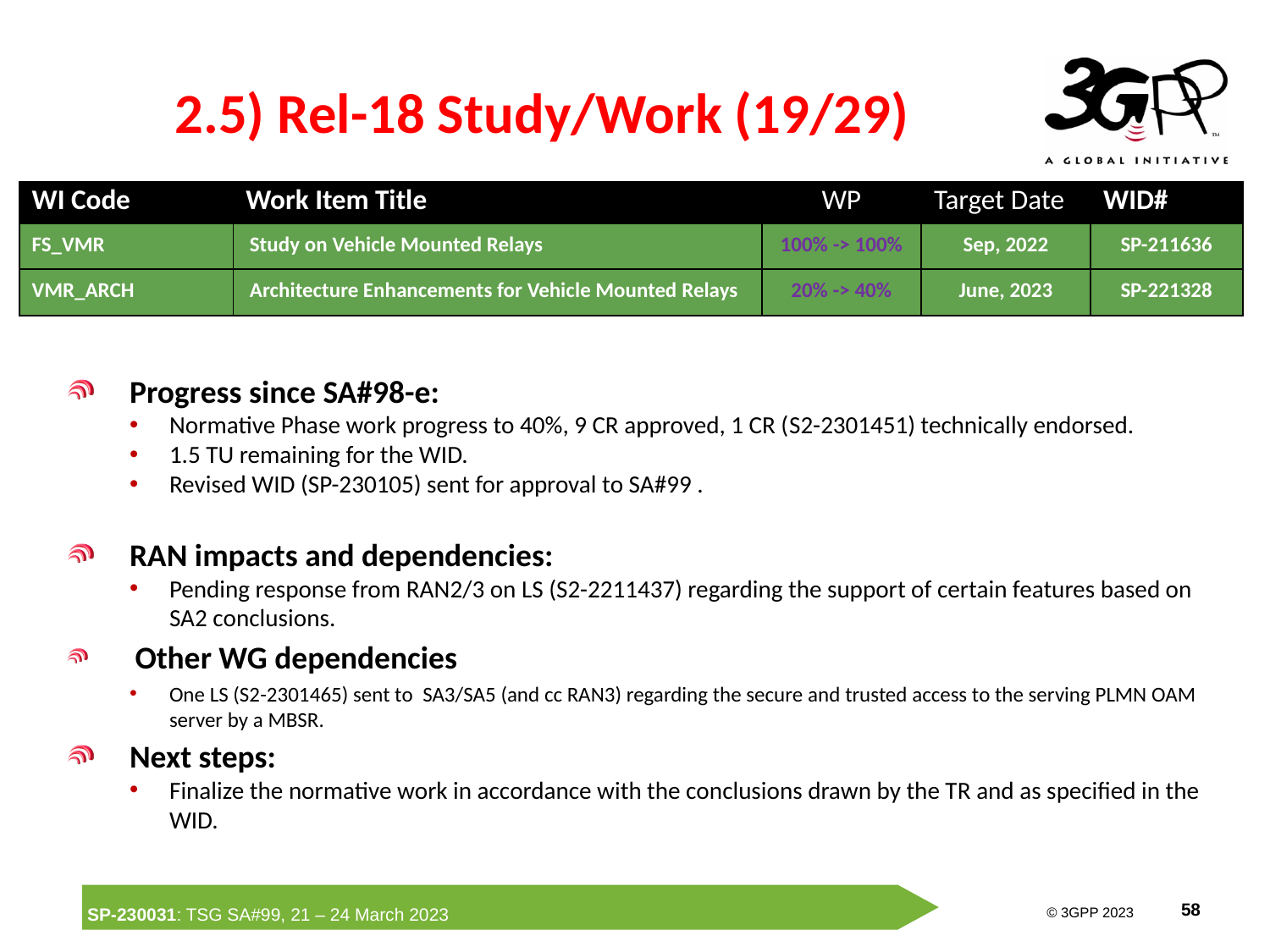

# 2.5) Rel-18 Study/Work (19/29)
| WI Code | Work Item Title | WP | Target Date | WID# |
| --- | --- | --- | --- | --- |
| FS\_VMR | Study on Vehicle Mounted Relays | 100% -> 100% | Sep, 2022 | SP-211636 |
| VMR\_ARCH | Architecture Enhancements for Vehicle Mounted Relays | 20% -> 40% | June, 2023 | SP-221328 |
Progress since SA#98-e:
Normative Phase work progress to 40%, 9 CR approved, 1 CR (S2-2301451) technically endorsed.
1.5 TU remaining for the WID.
Revised WID (SP-230105) sent for approval to SA#99 .

RAN impacts and dependencies:
Pending response from RAN2/3 on LS (S2-2211437) regarding the support of certain features based on SA2 conclusions.
 Other WG dependencies
One LS (S2-2301465) sent to  SA3/SA5 (and cc RAN3) regarding the secure and trusted access to the serving PLMN OAM server by a MBSR.
Next steps:
Finalize the normative work in accordance with the conclusions drawn by the TR and as specified in the WID.